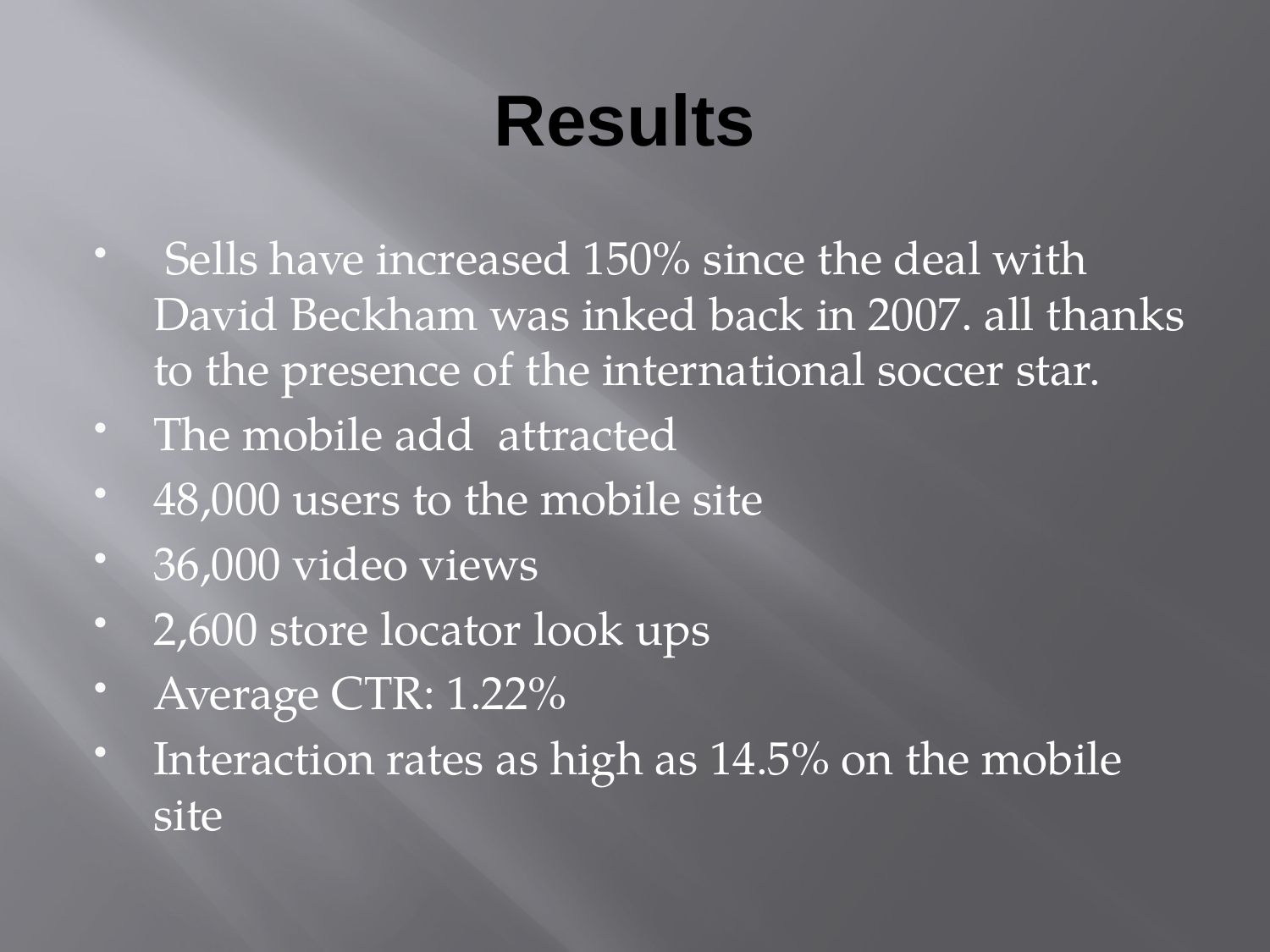

# Results
 Sells have increased 150% since the deal with David Beckham was inked back in 2007. all thanks to the presence of the international soccer star.
The mobile add  attracted
48,000 users to the mobile site
36,000 video views
2,600 store locator look ups
Average CTR: 1.22%
Interaction rates as high as 14.5% on the mobile site